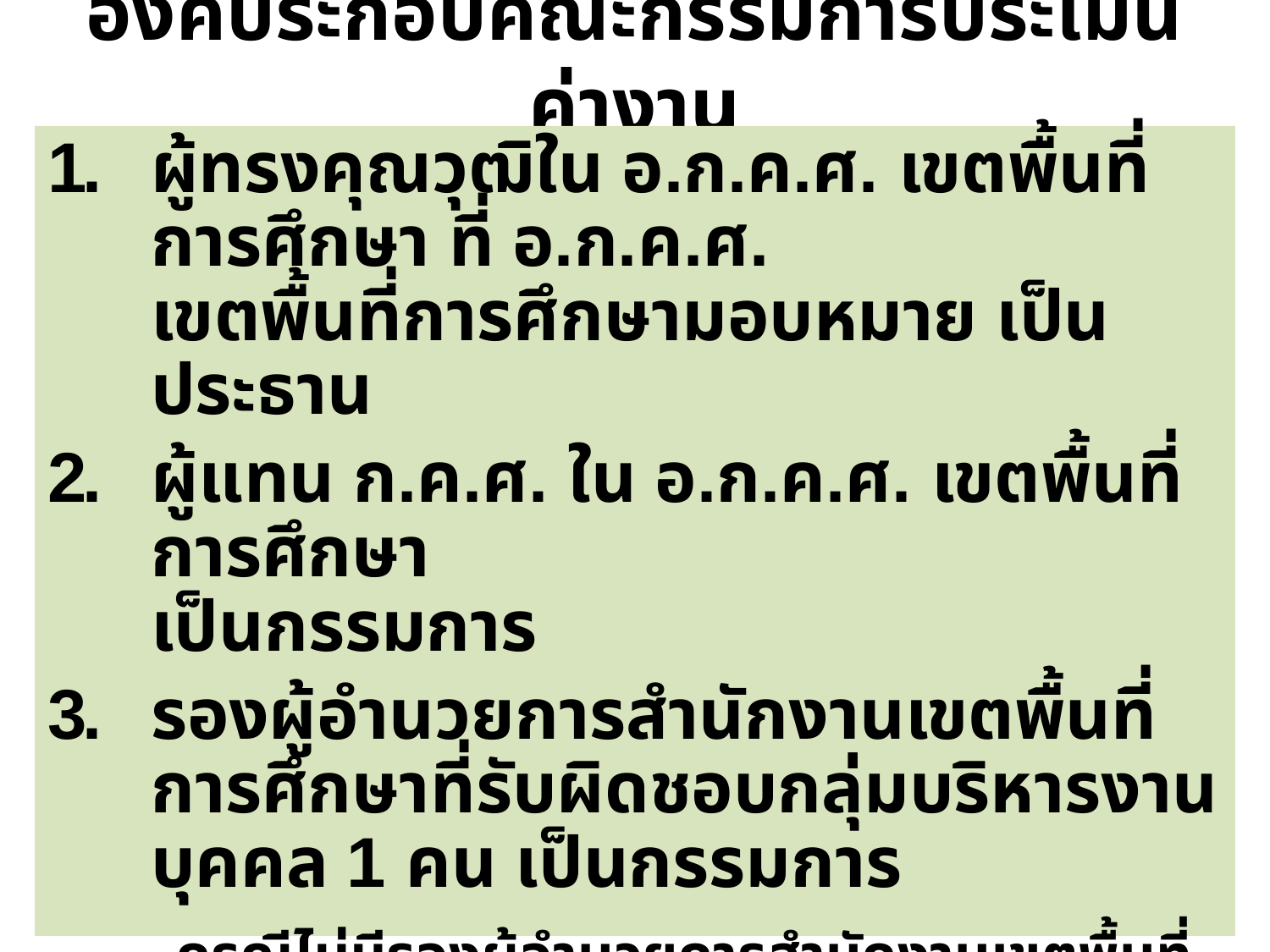

# องค์ประกอบคณะกรรมการประเมินค่างาน
ผู้ทรงคุณวุฒิใน อ.ก.ค.ศ. เขตพื้นที่การศึกษา ที่ อ.ก.ค.ศ.
เขตพื้นที่การศึกษามอบหมาย เป็นประธาน
ผู้แทน ก.ค.ศ. ใน อ.ก.ค.ศ. เขตพื้นที่การศึกษา
เป็นกรรมการ
รองผู้อำนวยการสำนักงานเขตพื้นที่การศึกษาที่รับผิดชอบกลุ่มบริหารงานบุคคล 1 คน เป็นกรรมการ
       กรณีไม่มีรองผู้อำนวยการสำนักงานเขตพื้นที่การศึกษาที่รับผิดชอบ
กลุ่มบริหารงานบุคคล ให้ตั้งรองผู้อำนวยการสำนักงานเขตพื้นที่การศึกษาที่ผู้อำนวยการสำนักงานเขตพื้นที่การศึกษามอบหมายแทน
ผู้อำนวยการกลุ่มบริหารงานบุคคล เป็นเลขานุการ